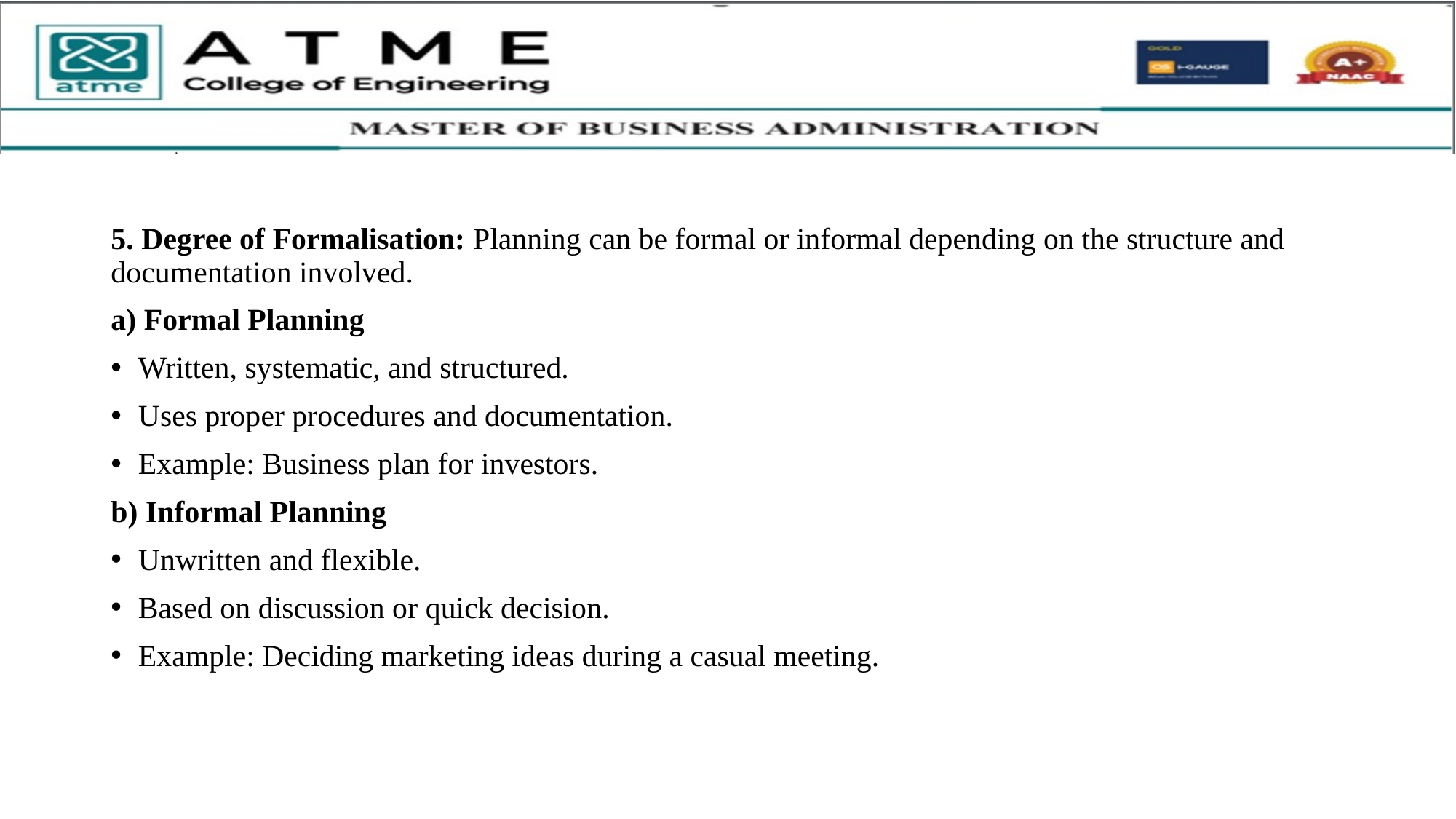

5. Degree of Formalisation: Planning can be formal or informal depending on the structure and documentation involved.
a) Formal Planning
Written, systematic, and structured.
Uses proper procedures and documentation.
Example: Business plan for investors.
b) Informal Planning
Unwritten and flexible.
Based on discussion or quick decision.
Example: Deciding marketing ideas during a casual meeting.